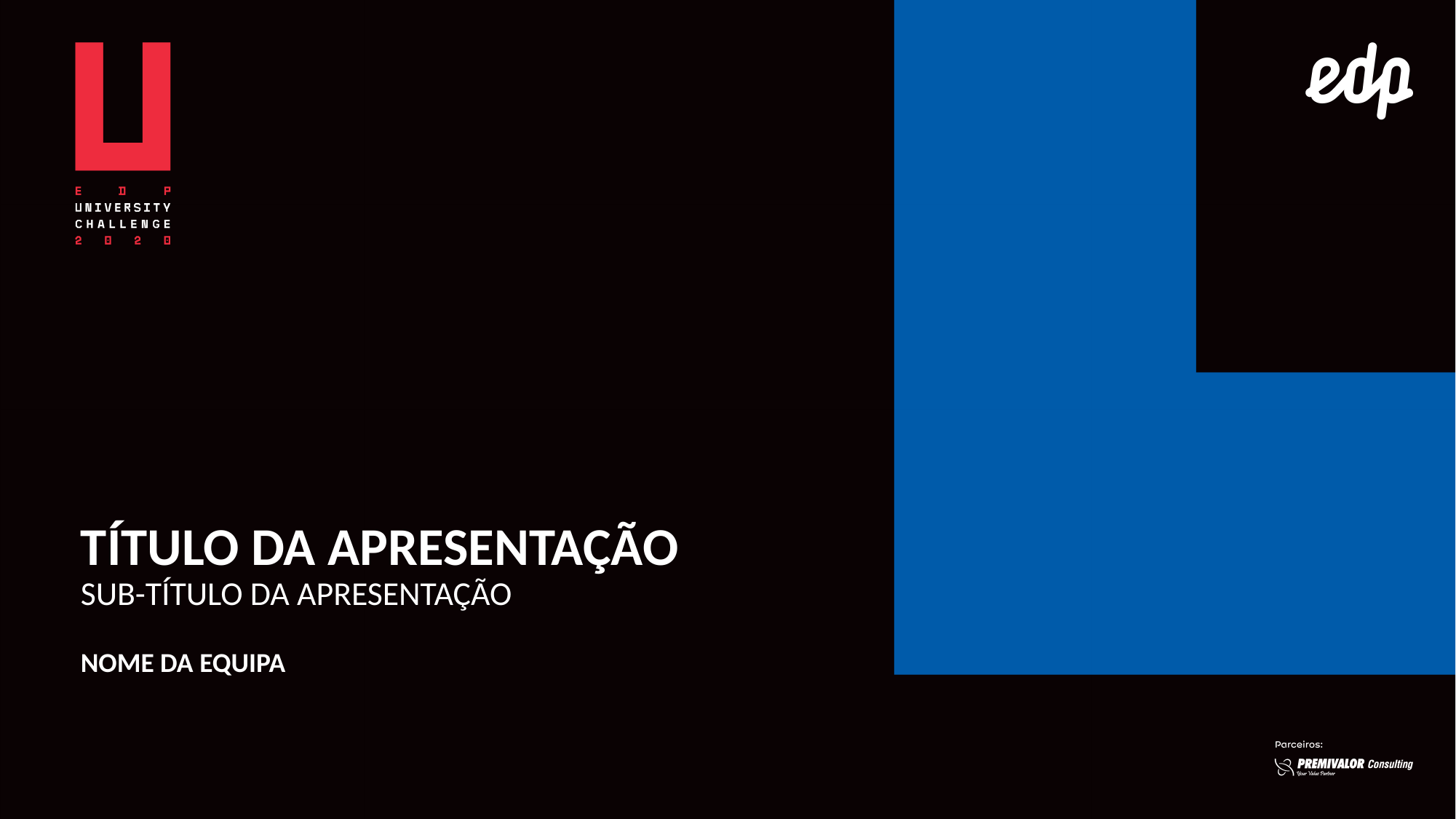

TÍTULO DA APRESENTAÇÃO
SUB-TÍTULO DA APRESENTAÇÃO
NOME DA EQUIPA